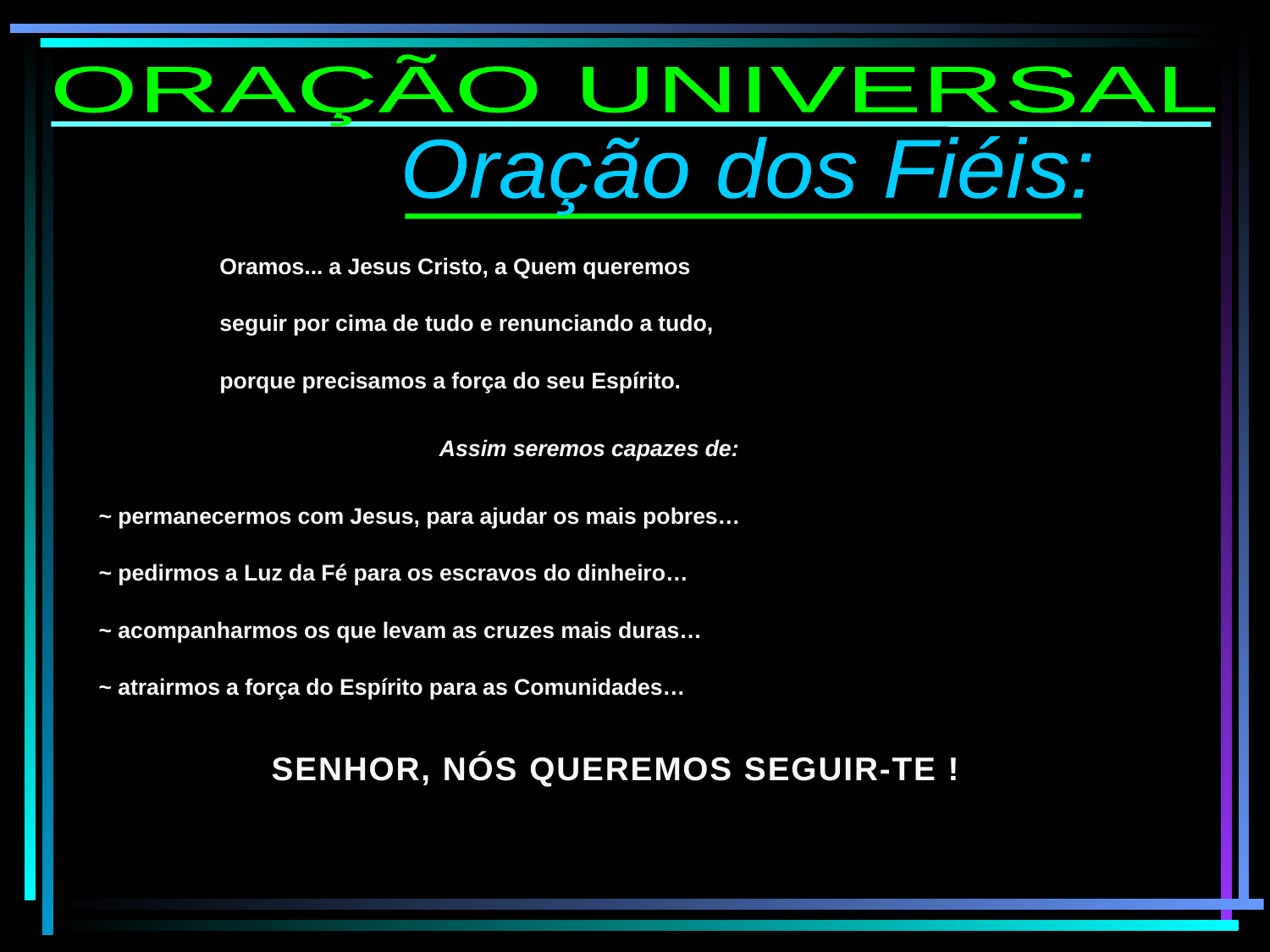

ORAÇÃO UNIVERSAL

Oração dos Fiéis:

Oramos... a Jesus Cristo, a Quem queremos
seguir por cima de tudo e renunciando a tudo,
porque precisamos a força do seu Espírito.
     		     Assim seremos capazes de:
 ~ permanecermos com Jesus, para ajudar os mais pobres…
 ~ pedirmos a Luz da Fé para os escravos do dinheiro…
 ~ acompanharmos os que levam as cruzes mais duras…
 ~ atrairmos a força do Espírito para as Comunidades…
SENHOR, NÓS QUEREMOS SEGUIR-TE !